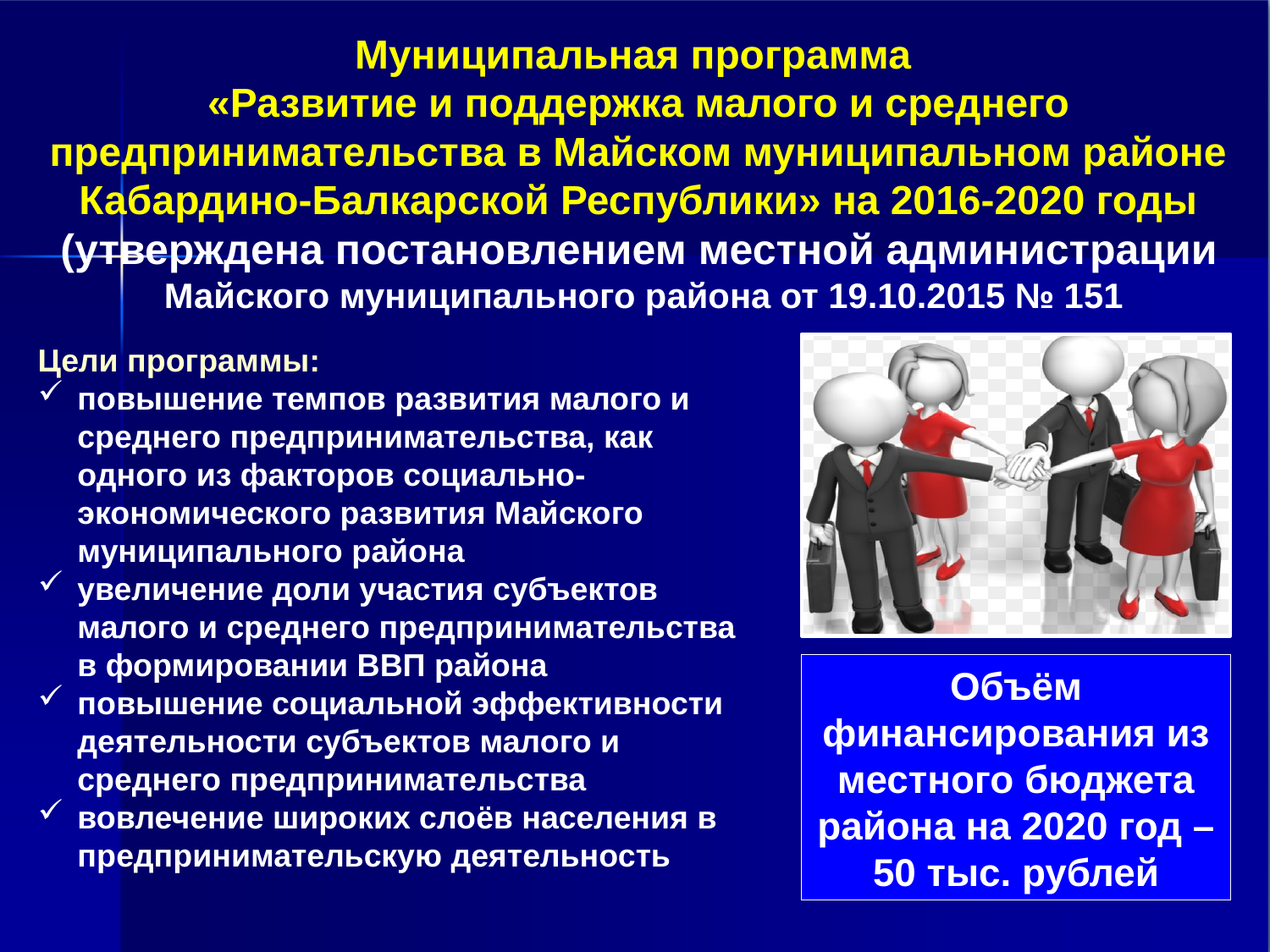

Муниципальная программа
 «Развитие и поддержка малого и среднего  предпринимательства в Майском муниципальном районе Кабардино-Балкарской Республики» на 2016-2020 годы
(утверждена постановлением местной администрации
 Майского муниципального района от 19.10.2015 № 151

Цели программы:
повышение темпов развития малого и среднего предпринимательства, как одного из факторов социально-экономического развития Майского муниципального района
увеличение доли участия субъектов малого и среднего предпринимательства в формировании ВВП района
повышение социальной эффективности деятельности субъектов малого и среднего предпринимательства
вовлечение широких слоёв населения в предпринимательскую деятельность

Объём финансирования из местного бюджета района на 2020 год –
50 тыс. рублей